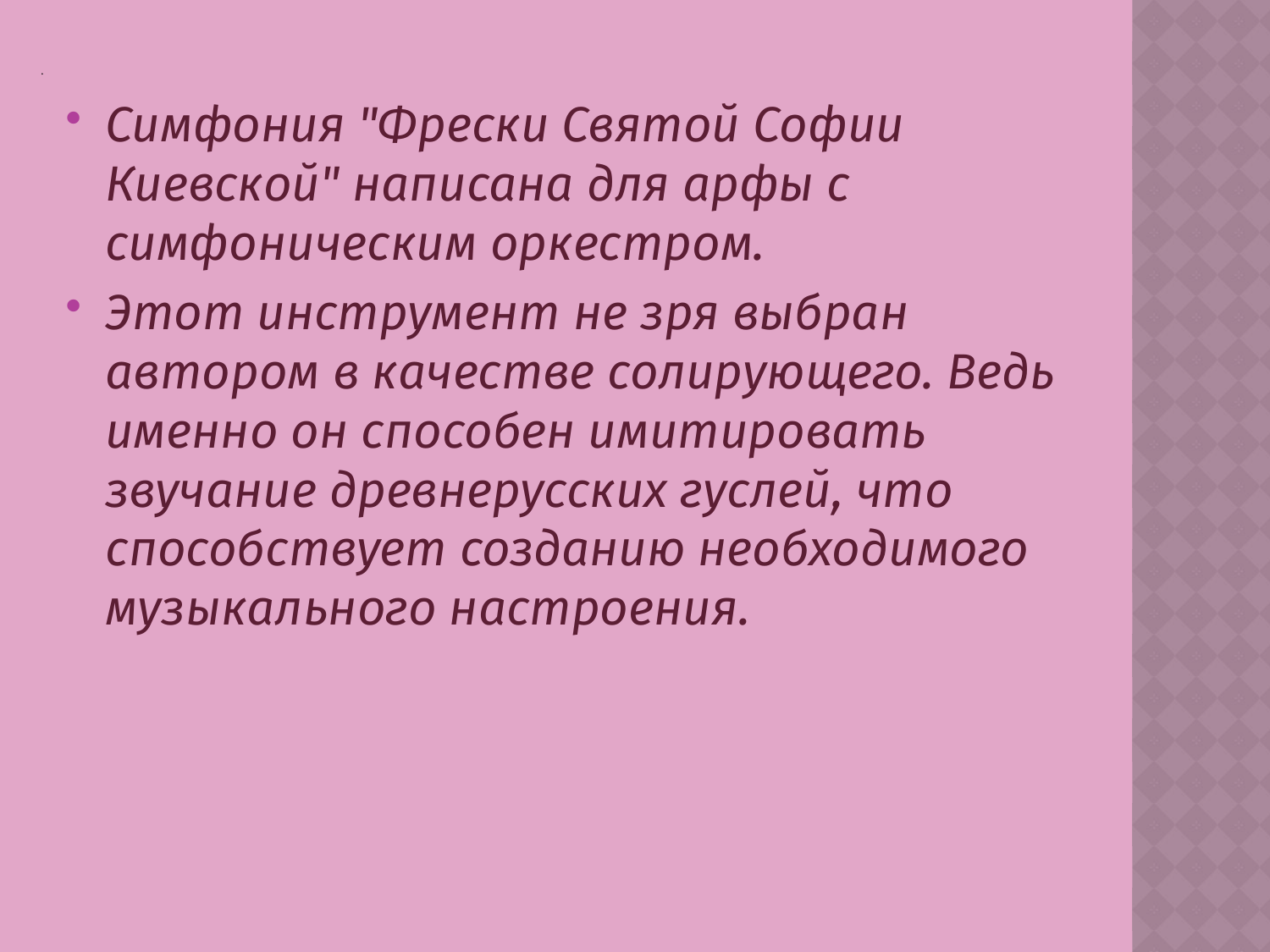

# .
Симфония "Фрески Святой Софии Киевской" написана для арфы с симфоническим оркестром.
Этот инструмент не зря выбран автором в качестве солирующего. Ведь именно он способен имитировать звучание древнерусских гуслей, что способствует созданию необходимого музыкального настроения.